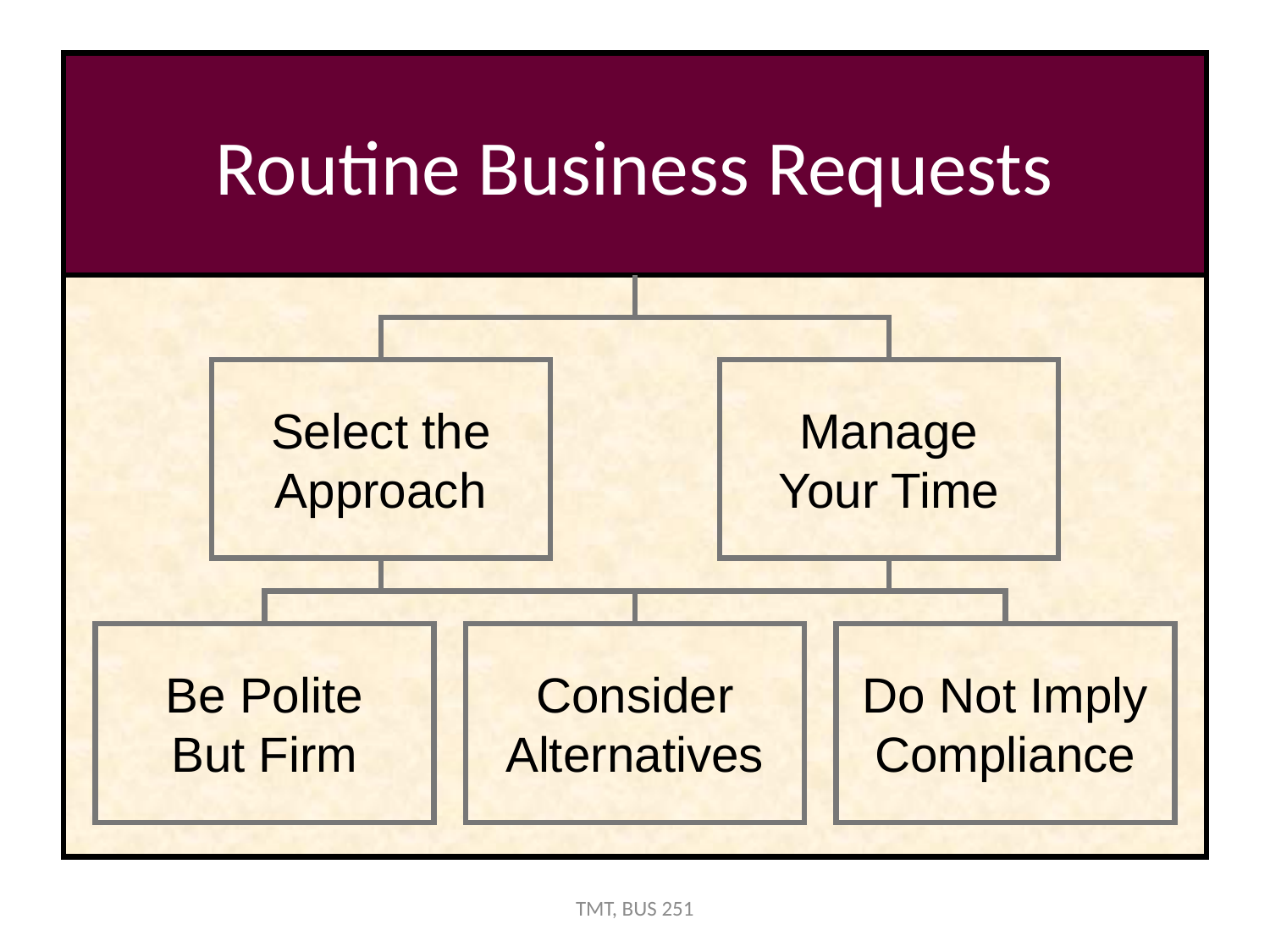

# Routine Business Requests

Select the
Approach
Manage
Your Time
Be Polite
But Firm
Consider
Alternatives
Do Not Imply
Compliance
TMT, BUS 251